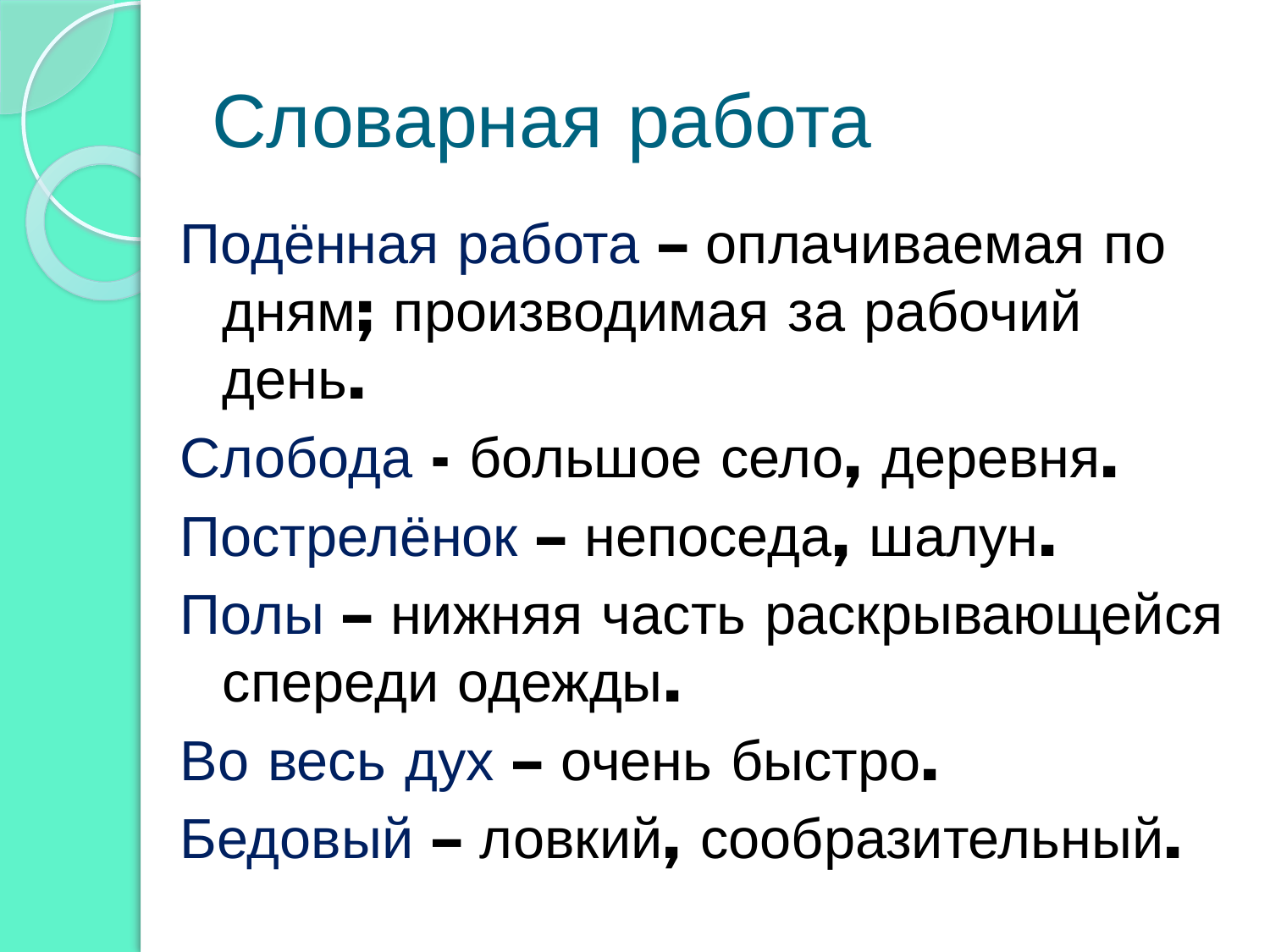

# Словарная работа
Подённая работа – оплачиваемая по дням; производимая за рабочий день.
Слобода - большое село, деревня.
Пострелёнок – непоседа, шалун.
Полы – нижняя часть раскрывающейся спереди одежды.
Во весь дух – очень быстро.
Бедовый – ловкий, сообразительный.